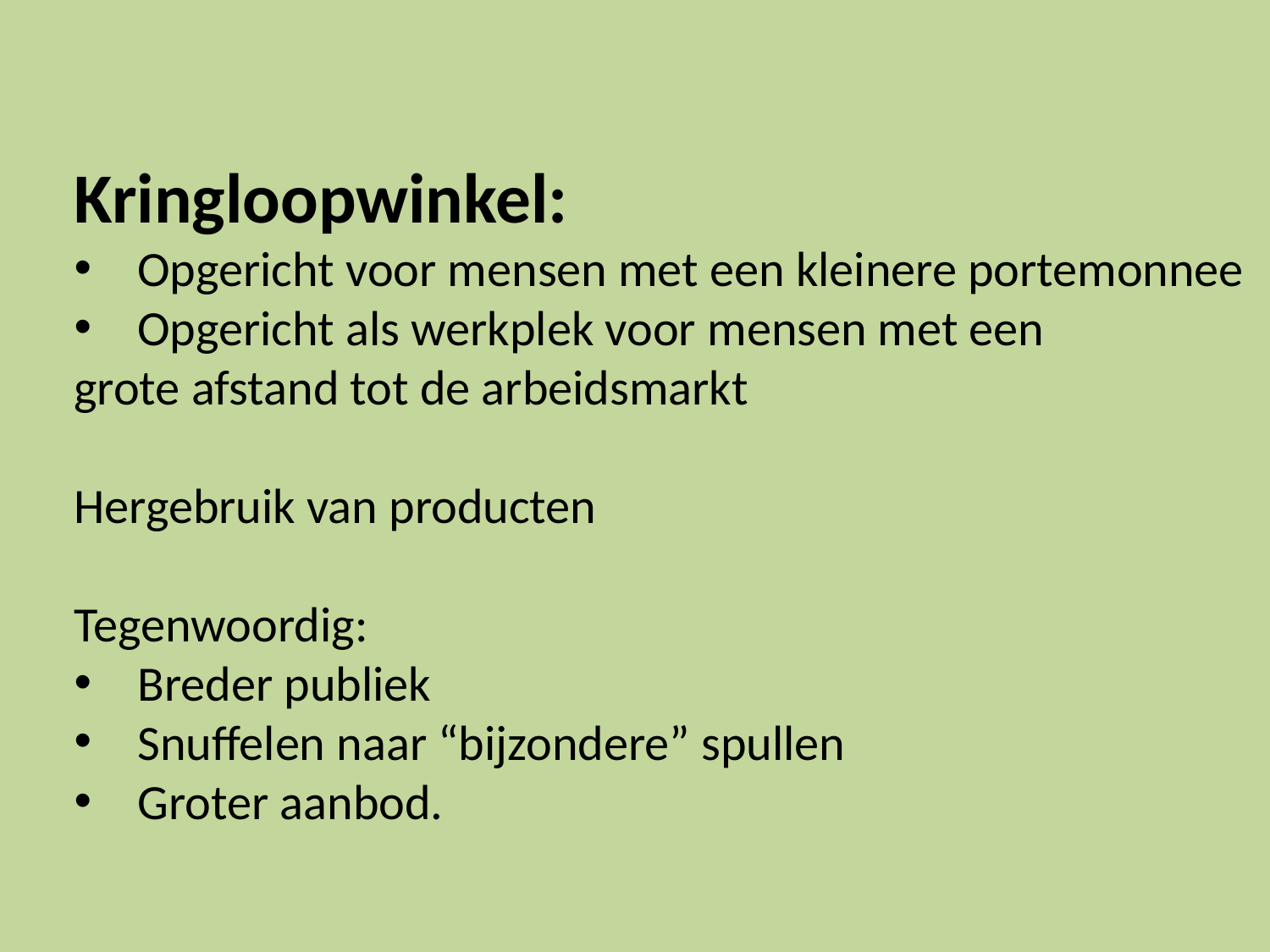

Kringloopwinkel:
Opgericht voor mensen met een kleinere portemonnee
Opgericht als werkplek voor mensen met een
grote afstand tot de arbeidsmarkt

Hergebruik van producten

Tegenwoordig:
Breder publiek
Snuffelen naar “bijzondere” spullen
Groter aanbod.